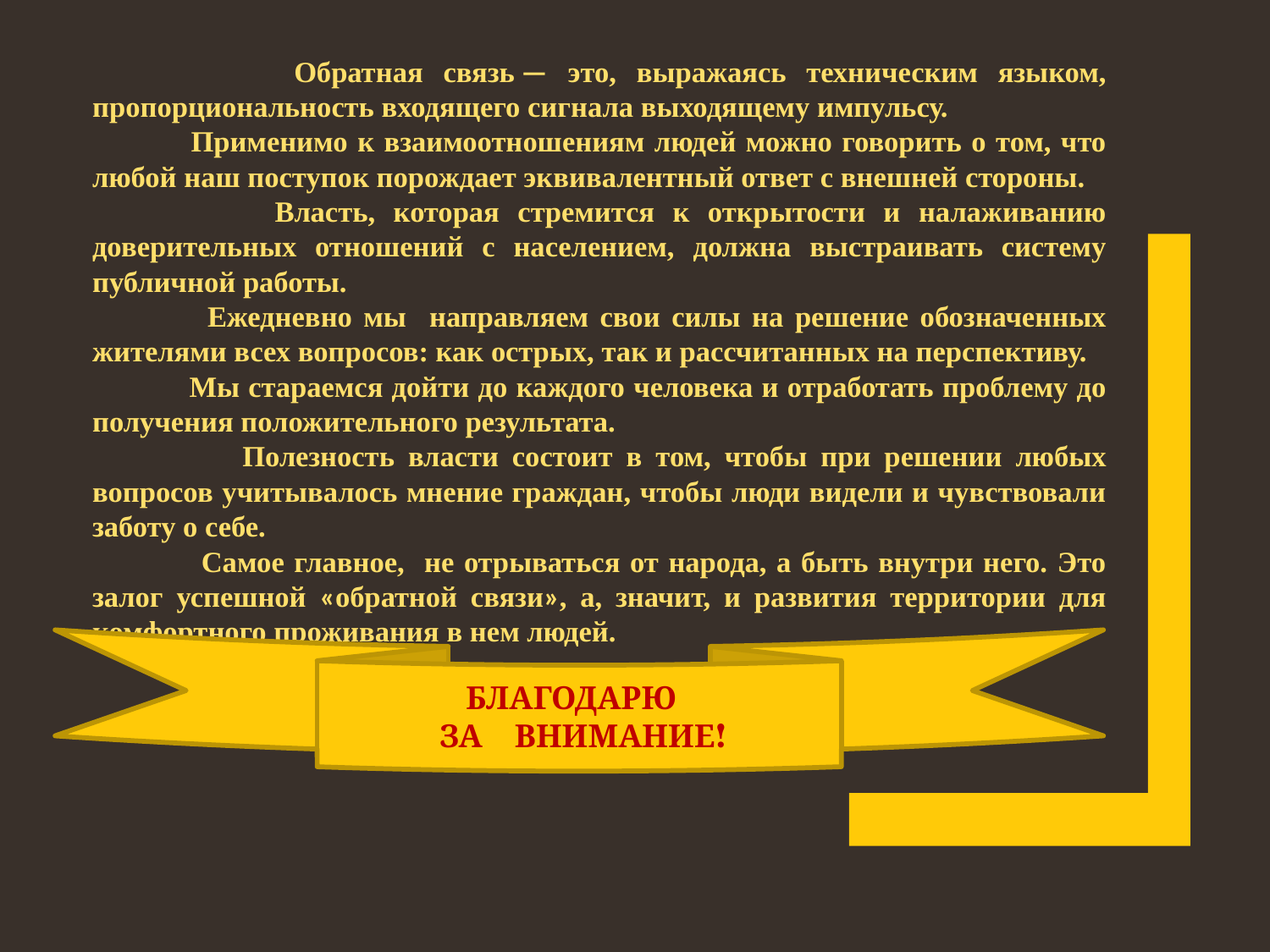

Обратная связь — это, выражаясь техническим языком, пропорциональность входящего сигнала выходящему импульсу.
          Применимо к взаимоотношениям людей можно говорить о том, что любой наш поступок порождает эквивалентный ответ с внешней стороны.
          Власть, которая стремится к открытости и налаживанию доверительных отношений с населением, должна выстраивать систему публичной работы.
          Ежедневно мы  направляем свои силы на решение обозначенных жителями всех вопросов: как острых, так и рассчитанных на перспективу.
           Мы стараемся дойти до каждого человека и отработать проблему до получения положительного результата.
           Полезность власти состоит в том, чтобы при решении любых вопросов учитывалось мнение граждан, чтобы люди видели и чувствовали заботу о себе.
           Самое главное,  не отрываться от народа, а быть внутри него. Это залог успешной «обратной связи», а, значит, и развития территории для комфортного проживания в нем людей.

#
БЛАГОДАРЮ
 ЗА    ВНИМАНИЕ!